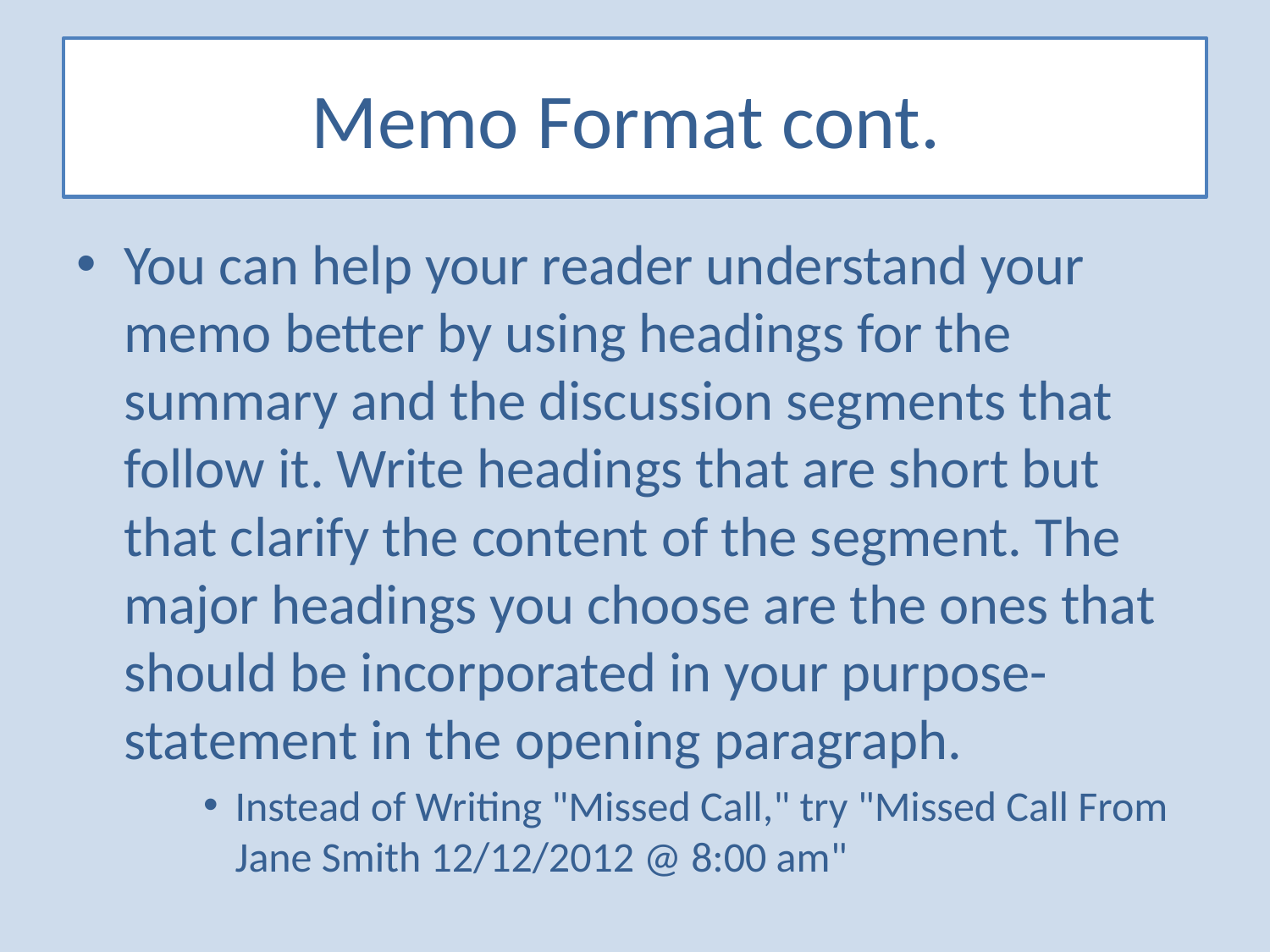

# Memo Format cont.
You can help your reader understand your memo better by using headings for the summary and the discussion segments that follow it. Write headings that are short but that clarify the content of the segment. The major headings you choose are the ones that should be incorporated in your purpose-statement in the opening paragraph.
Instead of Writing "Missed Call," try "Missed Call From Jane Smith 12/12/2012 @ 8:00 am"